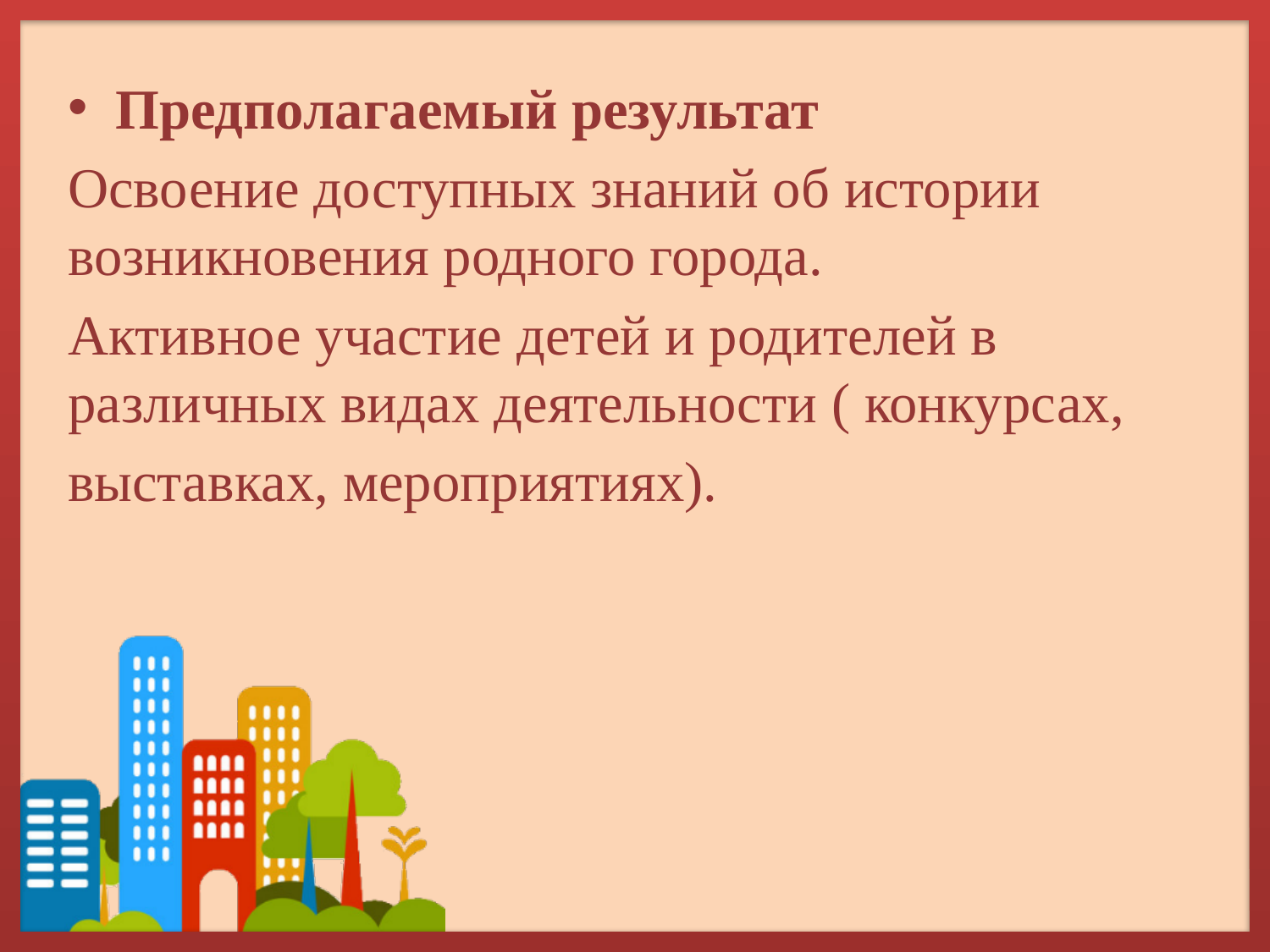

Предполагаемый результат
Освоение доступных знаний об истории возникновения родного города.
Активное участие детей и родителей в различных видах деятельности ( конкурсах,
выставках, мероприятиях).